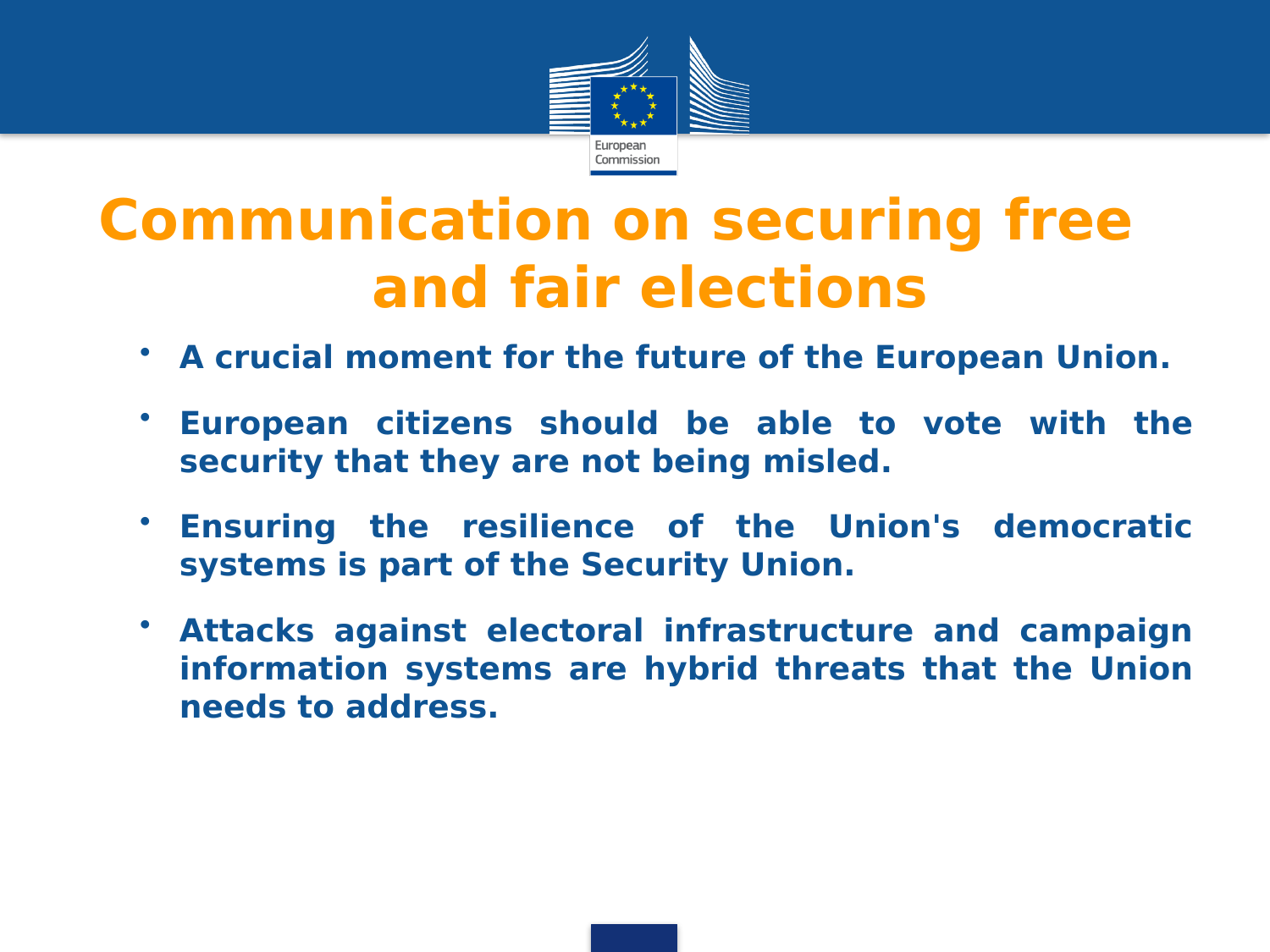

# Communication on securing free and fair elections

A crucial moment for the future of the European Union.
European citizens should be able to vote with the security that they are not being misled.
Ensuring the resilience of the Union's democratic systems is part of the Security Union.
Attacks against electoral infrastructure and campaign information systems are hybrid threats that the Union needs to address.